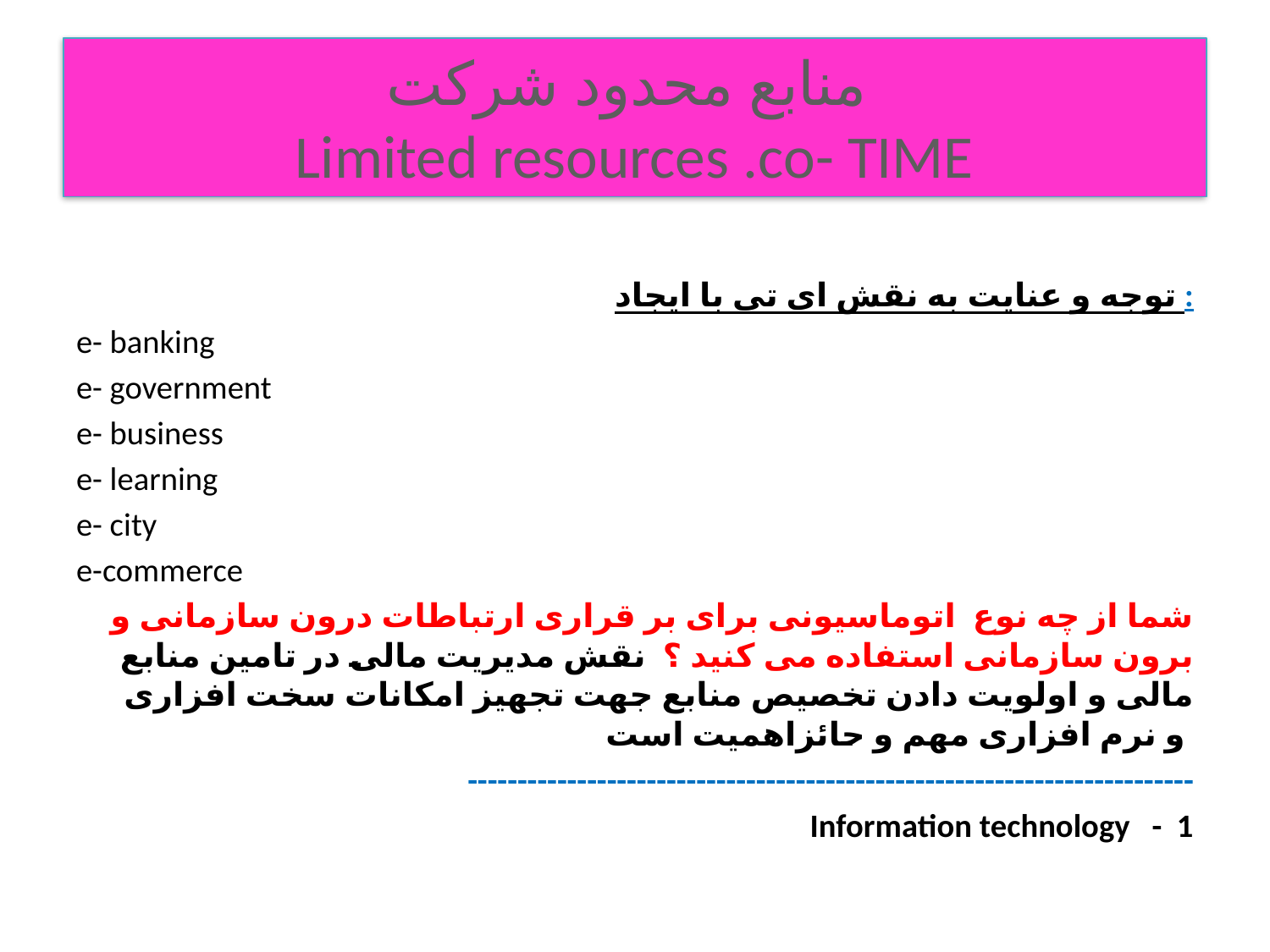

# منابع محدود شرکت Limited resources .co- TIME

توجه و عنایت به نقش ای تی با ایجاد :
e- banking
e- government
e- business
e- learning
e- city
e-commerce
 شما از چه نوع  اتوماسیونی برای بر قراری ارتباطات درون سازمانی و برون سازمانی استفاده می کنید ؟  نقش مدیریت مالی در تامین منابع مالی و اولویت دادن تخصیص منابع جهت تجهیز امکانات سخت افزاری و نرم افزاری مهم و حائزاهمیت است
-------------------------------------------------------------------------
Information technology   -  1